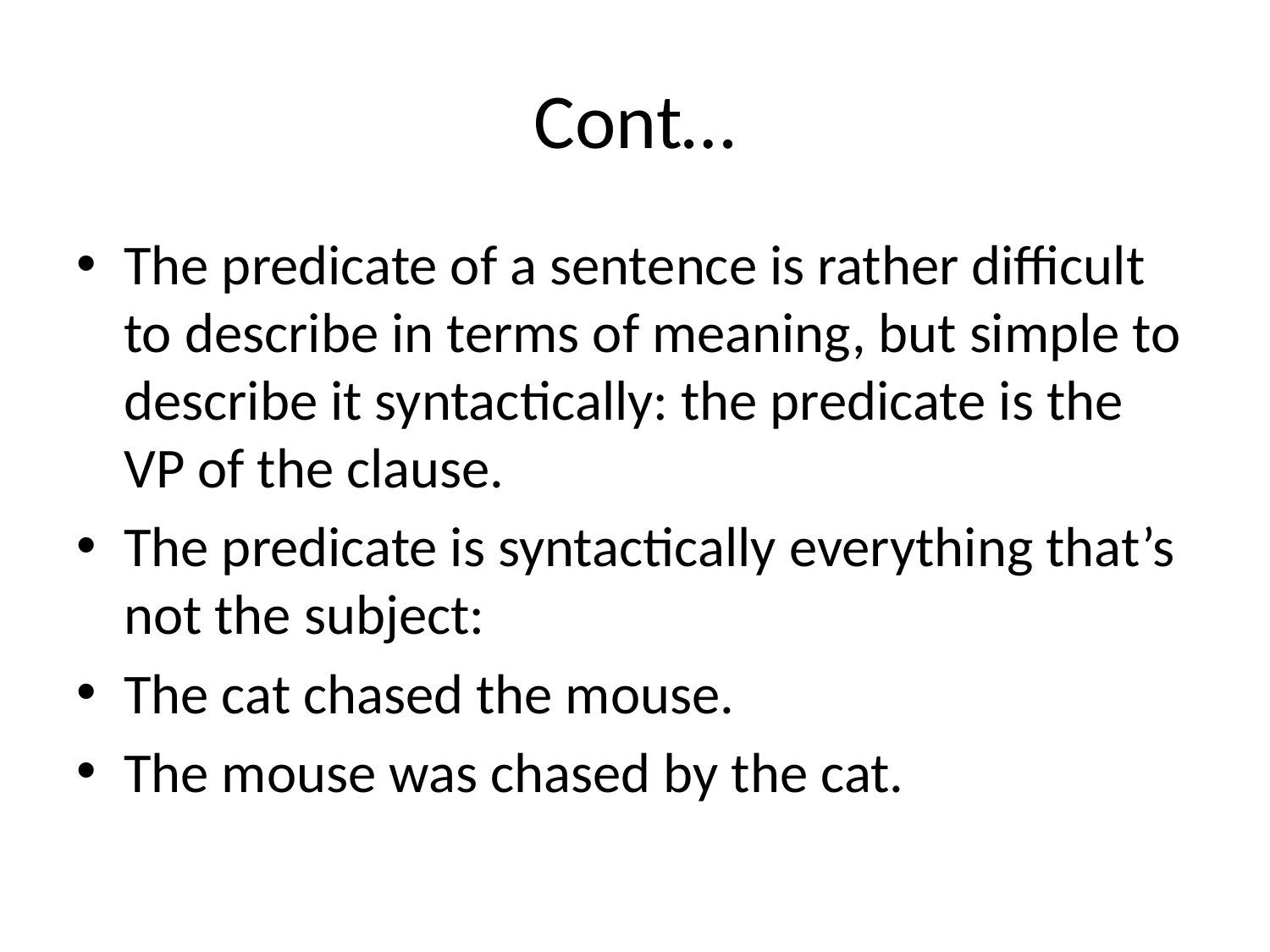

# Cont…
The predicate of a sentence is rather difficult to describe in terms of meaning, but simple to describe it syntactically: the predicate is the VP of the clause.
The predicate is syntactically everything that’s not the subject:
The cat chased the mouse.
The mouse was chased by the cat.